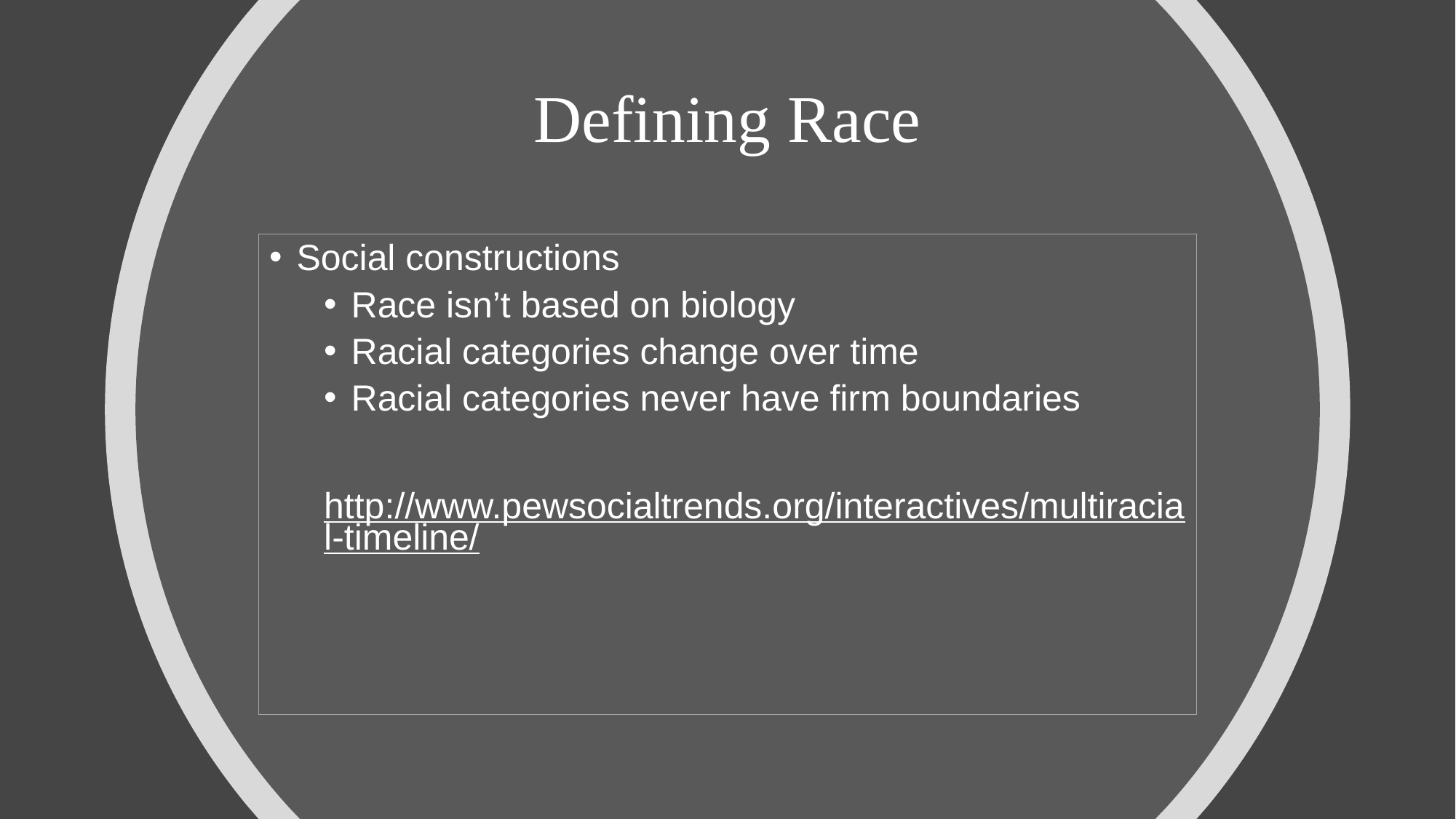

# Defining Race
Social constructions
Race isn’t based on biology
Racial categories change over time
Racial categories never have firm boundaries

http://www.pewsocialtrends.org/interactives/multiracial-timeline/